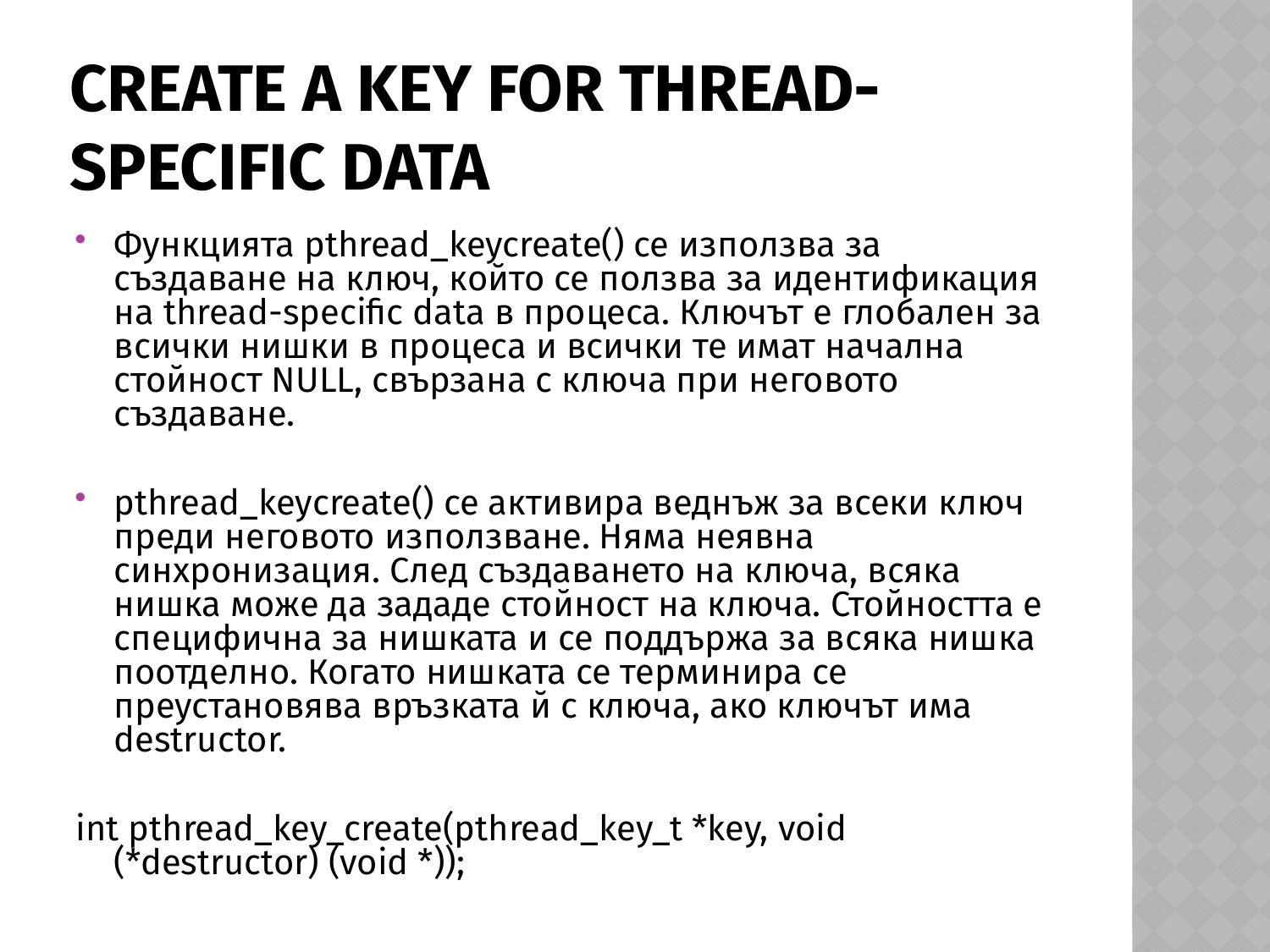

# Create a Key for Thread-Specific Data
Функцията pthread_keycreate() се използва за създаване на ключ, който се ползва за идентификация на thread-specific data в процеса. Ключът е глобален за всички нишки в процеса и всички те имат начална стойност NULL, свързана с ключа при неговото създаване.

pthread_keycreate() се активира веднъж за всеки ключ преди неговото използване. Няма неявна синхронизация. След създаването на ключа, всяка нишка може да зададе стойност на ключа. Стойността е специфична за нишката и се поддържа за всяка нишка поотделно. Когато нишката се терминира се преустановява връзката й с ключа, ако ключът има destructor.

int pthread_key_create(pthread_key_t *key, void (*destructor) (void *));